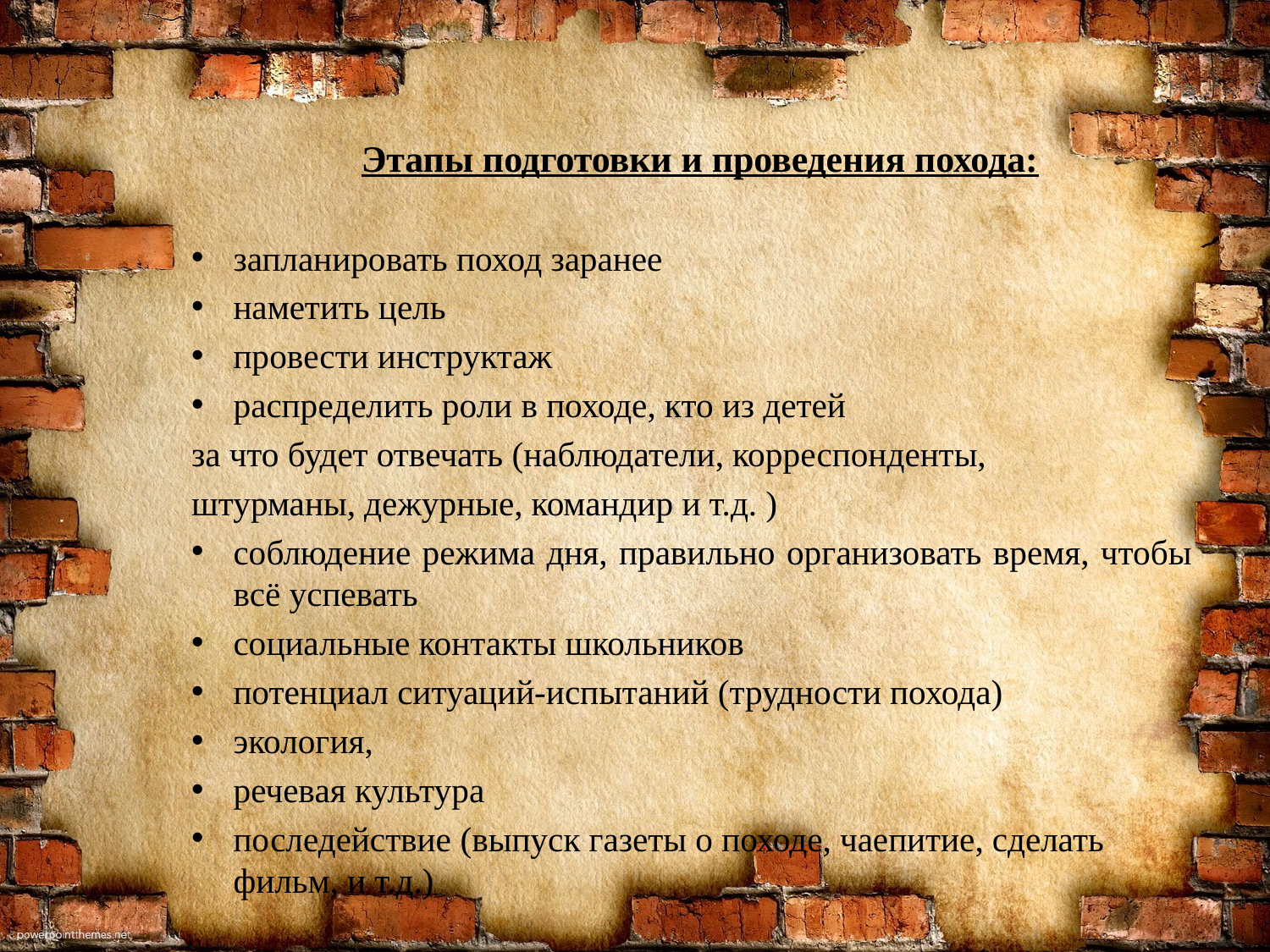

Этапы подготовки и проведения похода:

запланировать поход заранее
наметить цель
провести инструктаж
распределить роли в походе, кто из детей
за что будет отвечать (наблюдатели, корреспонденты,
штурманы, дежурные, командир и т.д. )
соблюдение режима дня, правильно организовать время, чтобы всё успевать
социальные контакты школьников
потенциал ситуаций-испытаний (трудности похода)
экология,
речевая культура
последействие (выпуск газеты о походе, чаепитие, сделать фильм, и т.д.)